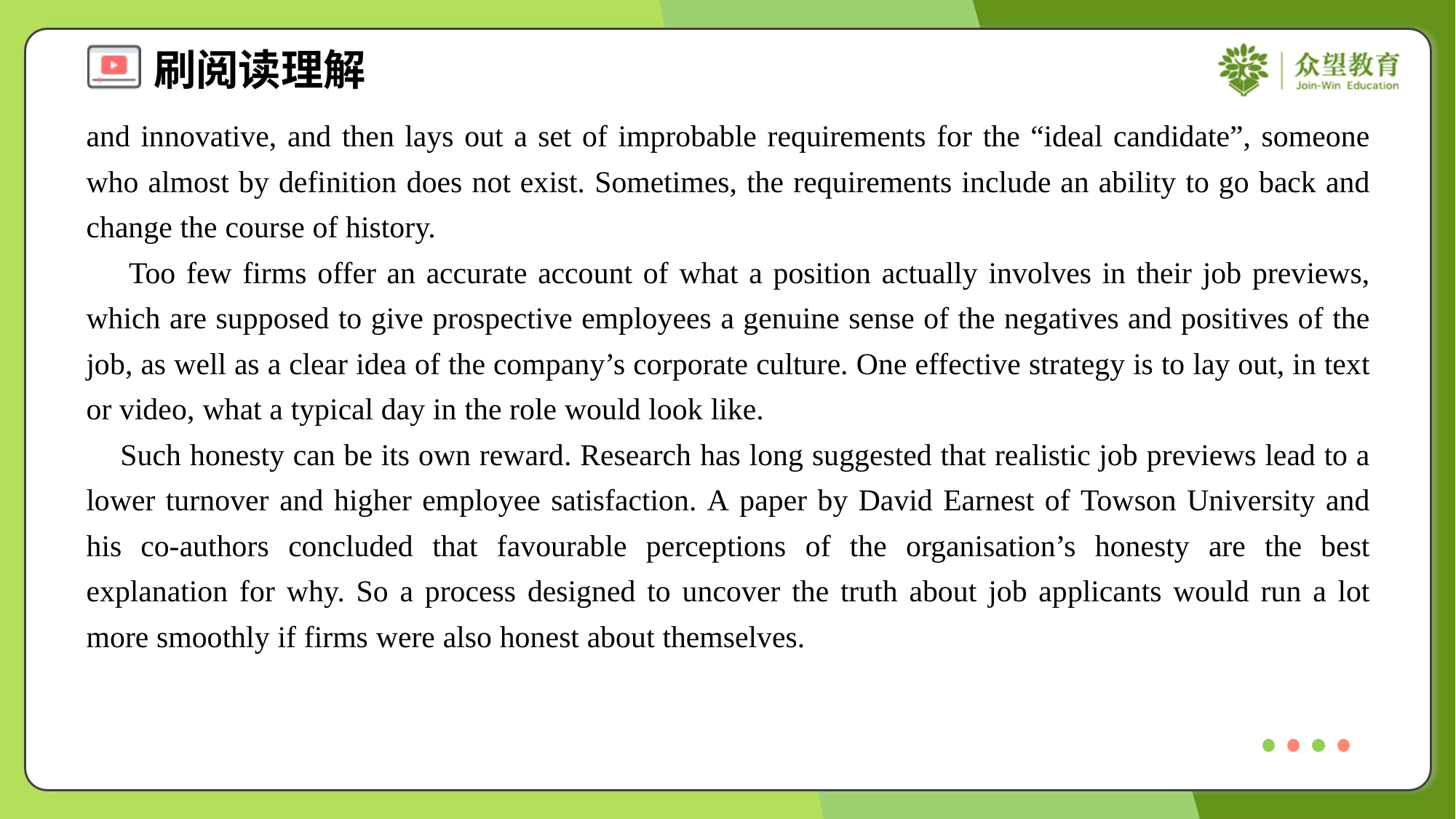

and innovative, and then lays out a set of improbable requirements for the “ideal candidate”, someone who almost by definition does not exist. Sometimes, the requirements include an ability to go back and change the course of history.
    Too few firms offer an accurate account of what a position actually involves in their job previews, which are supposed to give prospective employees a genuine sense of the negatives and positives of the job, as well as a clear idea of the company’s corporate culture. One effective strategy is to lay out, in text or video, what a typical day in the role would look like.
    Such honesty can be its own reward. Research has long suggested that realistic job previews lead to a lower turnover and higher employee satisfaction. A paper by David Earnest of Towson University and his co-authors concluded that favourable perceptions of the organisation’s honesty are the best explanation for why. So a process designed to uncover the truth about job applicants would run a lot more smoothly if firms were also honest about themselves.